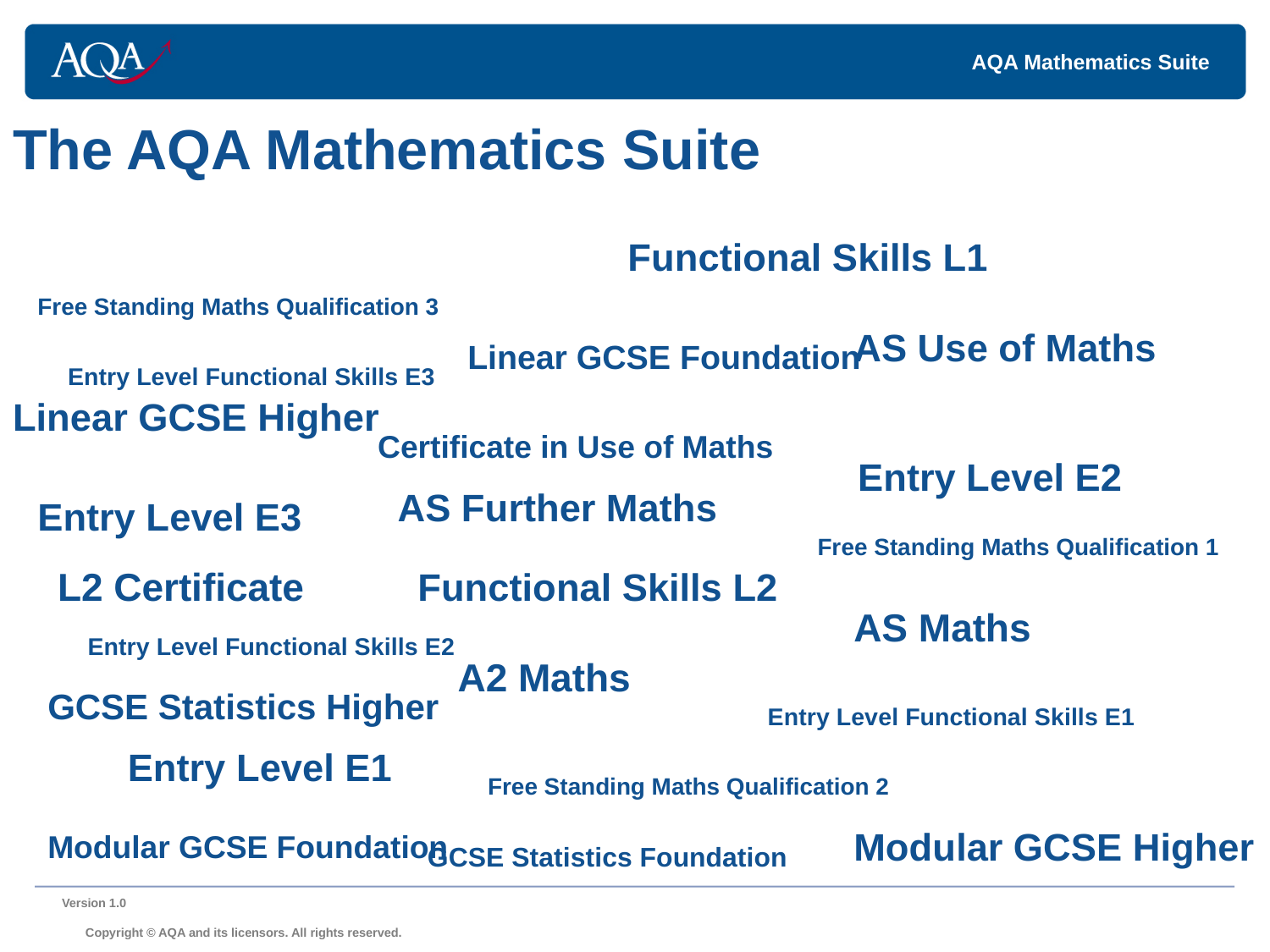

AQA Mathematics Suite
# The AQA Mathematics Suite
Functional Skills L1
Free Standing Maths Qualification 3
AS Use of Maths
Linear GCSE Foundation
Entry Level Functional Skills E3
Linear GCSE Higher
Certificate in Use of Maths
Entry Level E2
AS Further Maths
Entry Level E3
Free Standing Maths Qualification 1
L2 Certificate
Functional Skills L2
AS Maths
Entry Level Functional Skills E2
A2 Maths
GCSE Statistics Higher
Entry Level Functional Skills E1
Entry Level E1
Free Standing Maths Qualification 2
Modular GCSE Foundation
Modular GCSE Higher
GCSE Statistics Foundation
Version 1.0                       	       Copyright © AQA and its licensors. All rights reserved.